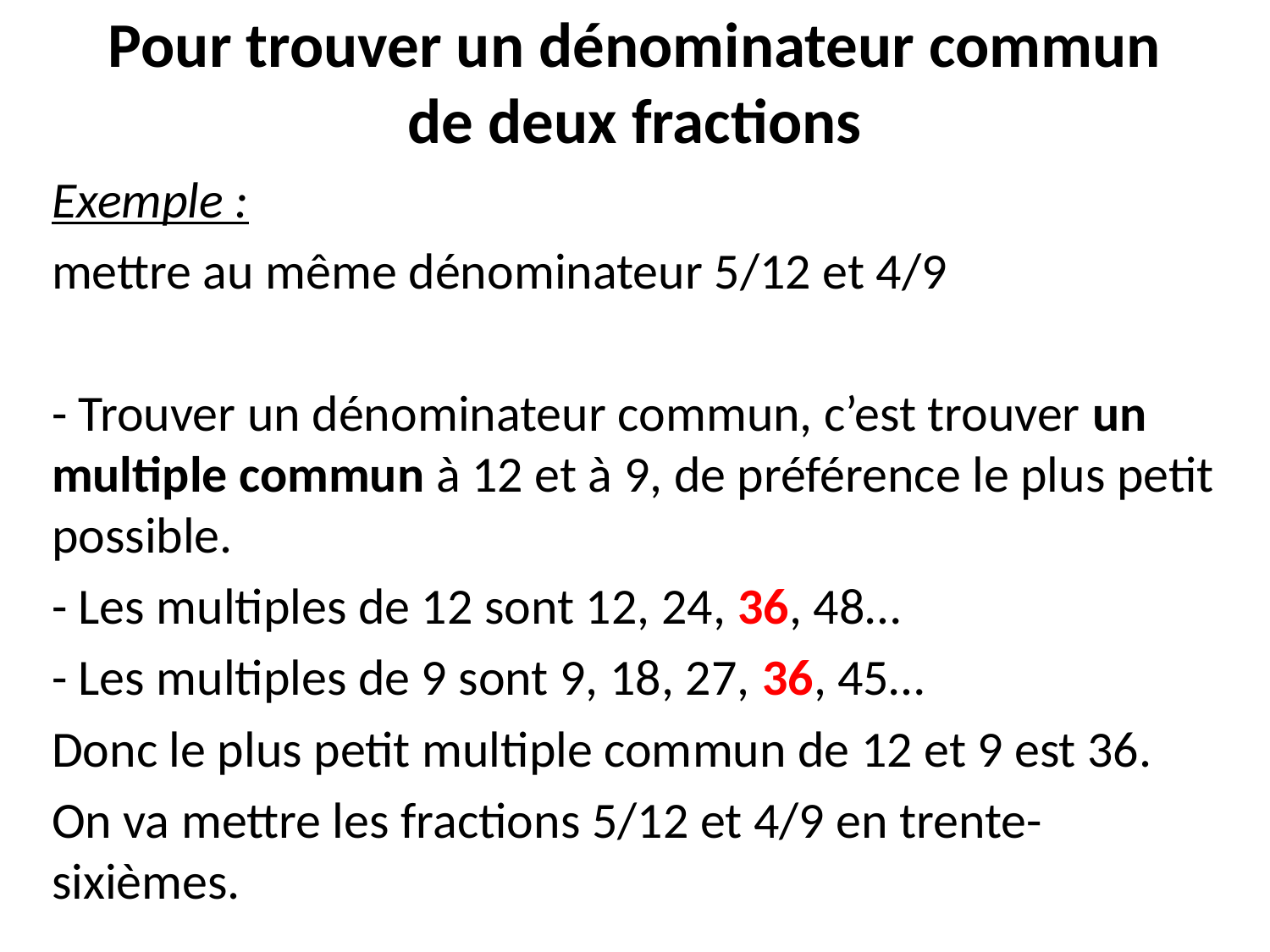

# Pour trouver un dénominateur commun de deux fractions
Exemple :
mettre au même dénominateur 5/12 et 4/9

- Trouver un dénominateur commun, c’est trouver un multiple commun à 12 et à 9, de préférence le plus petit possible.
- Les multiples de 12 sont 12, 24, 36, 48…
- Les multiples de 9 sont 9, 18, 27, 36, 45…
Donc le plus petit multiple commun de 12 et 9 est 36.
On va mettre les fractions 5/12 et 4/9 en trente-sixièmes.